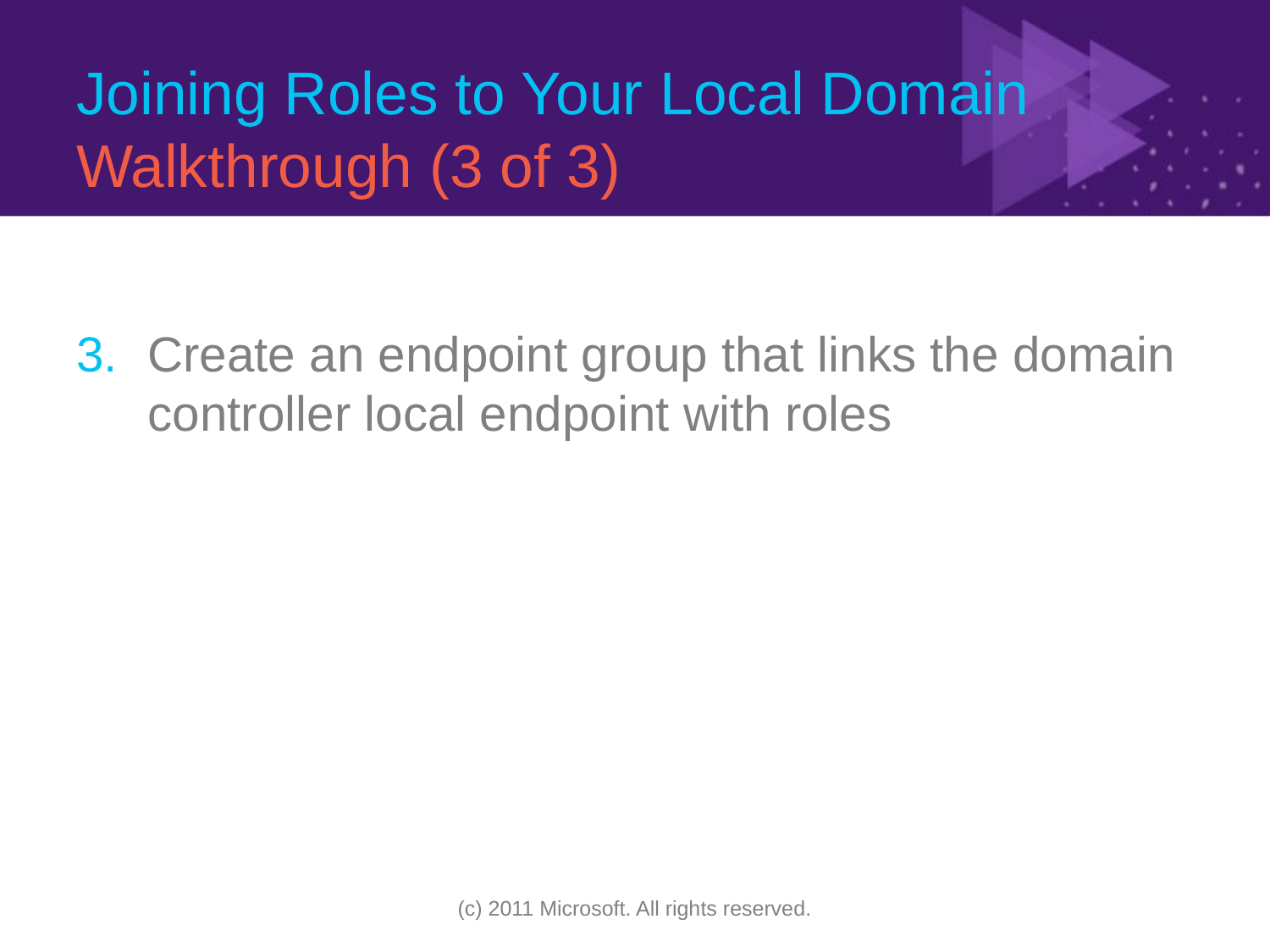

# Joining Roles to Your Local Domain Walkthrough (3 of 3)
Create an endpoint group that links the domain controller local endpoint with roles
(c) 2011 Microsoft. All rights reserved.